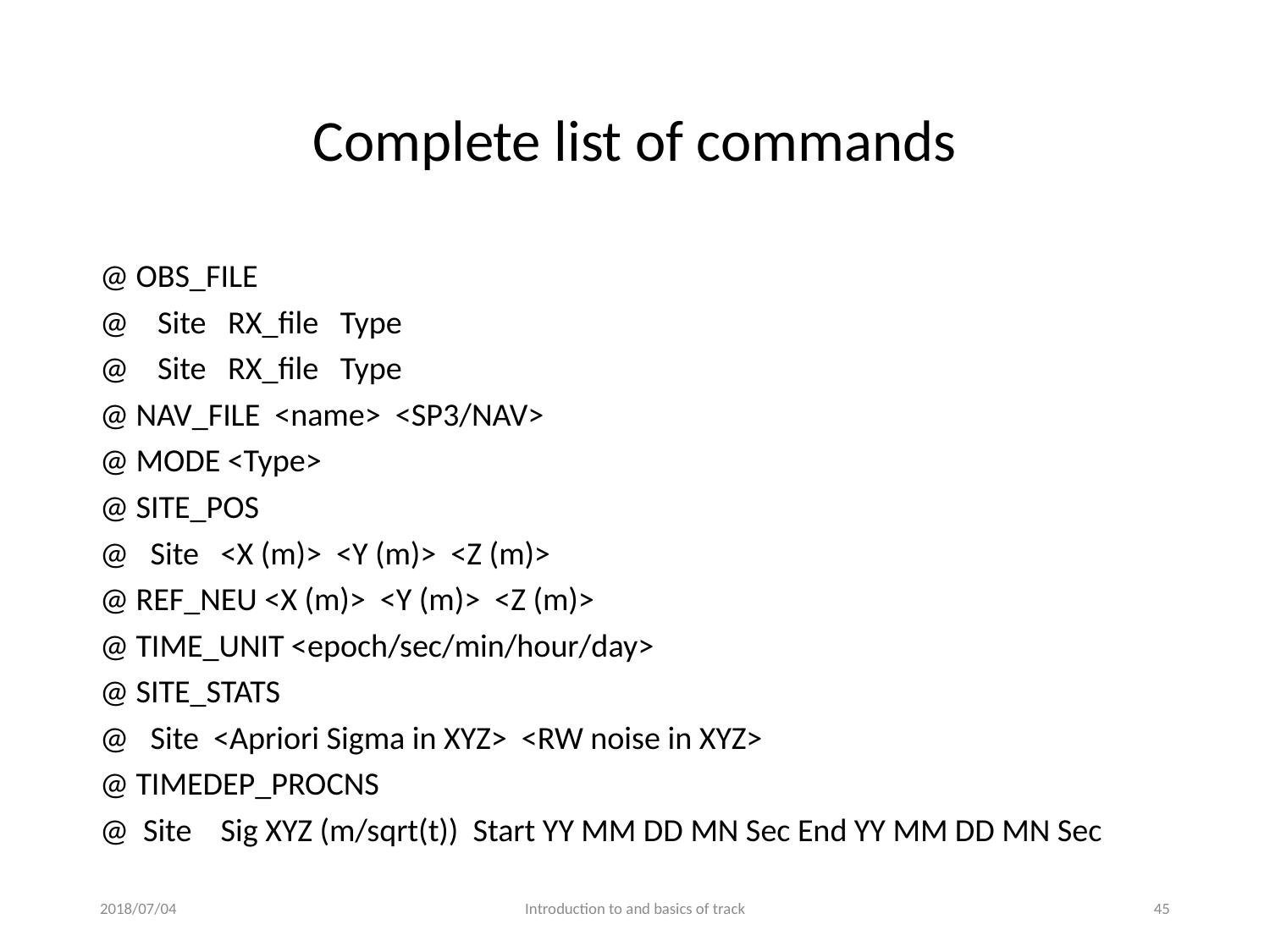

# Complete list of commands
@ OBS_FILE
@    Site   RX_file   Type
@    Site   RX_file   Type
@ NAV_FILE  <name>  <SP3/NAV>
@ MODE <Type>
@ SITE_POS
@   Site   <X (m)>  <Y (m)>  <Z (m)>
@ REF_NEU <X (m)>  <Y (m)>  <Z (m)>
@ TIME_UNIT <epoch/sec/min/hour/day>
@ SITE_STATS
@   Site  <Apriori Sigma in XYZ>  <RW noise in XYZ>
@ TIMEDEP_PROCNS
@  Site    Sig XYZ (m/sqrt(t))  Start YY MM DD MN Sec End YY MM DD MN Sec
2018/07/04
Introduction to and basics of track
45